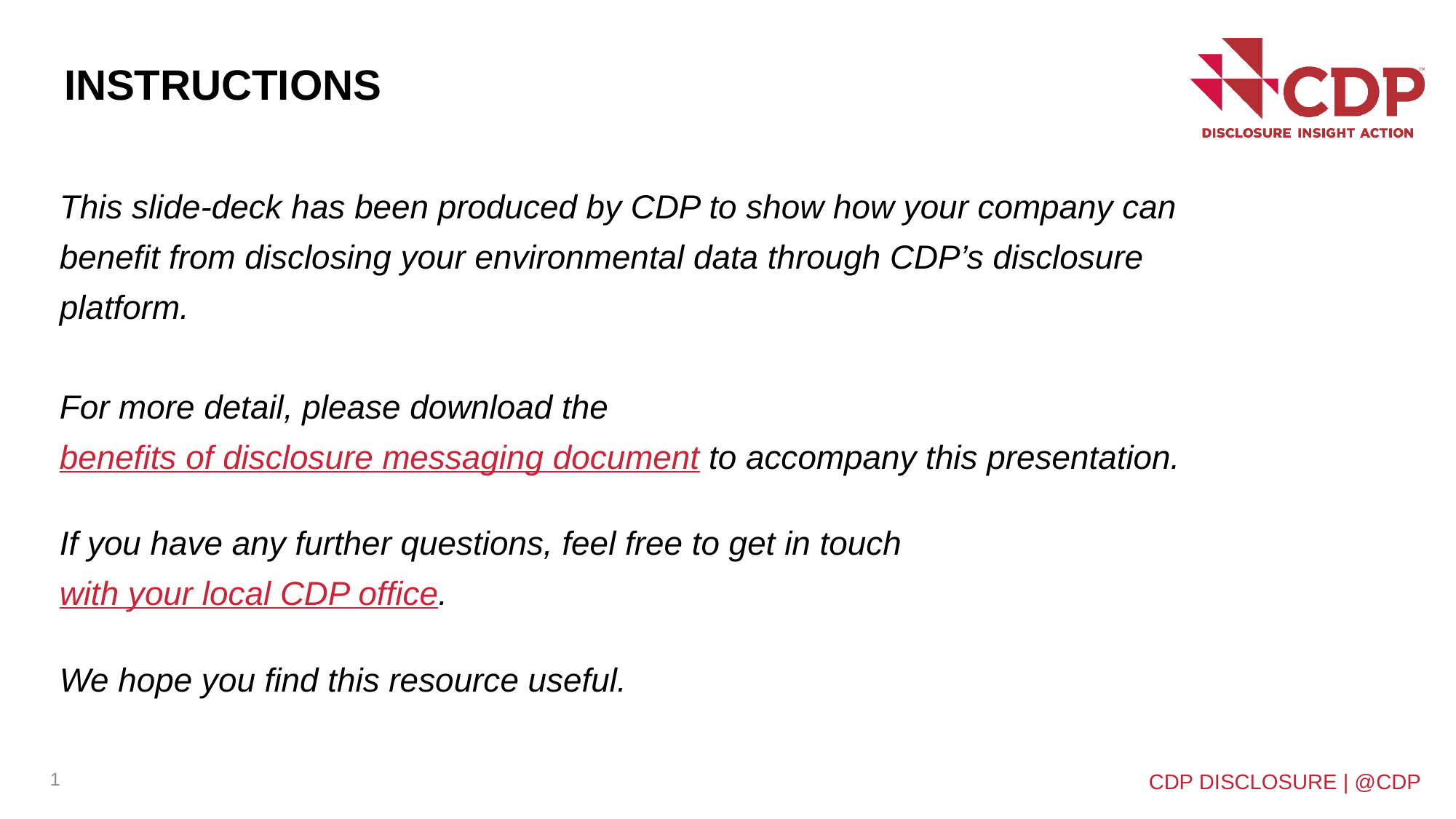

# INSTRUCTIONS
This slide-deck has been produced by CDP to show how your company can benefit from disclosing your environmental data through CDP’s disclosure platform.
For more detail, please download the benefits of disclosure messaging document to accompany this presentation.
If you have any further questions, feel free to get in touch with your local CDP office.
We hope you find this resource useful.
1
CDP DISCLOSURE | @CDP